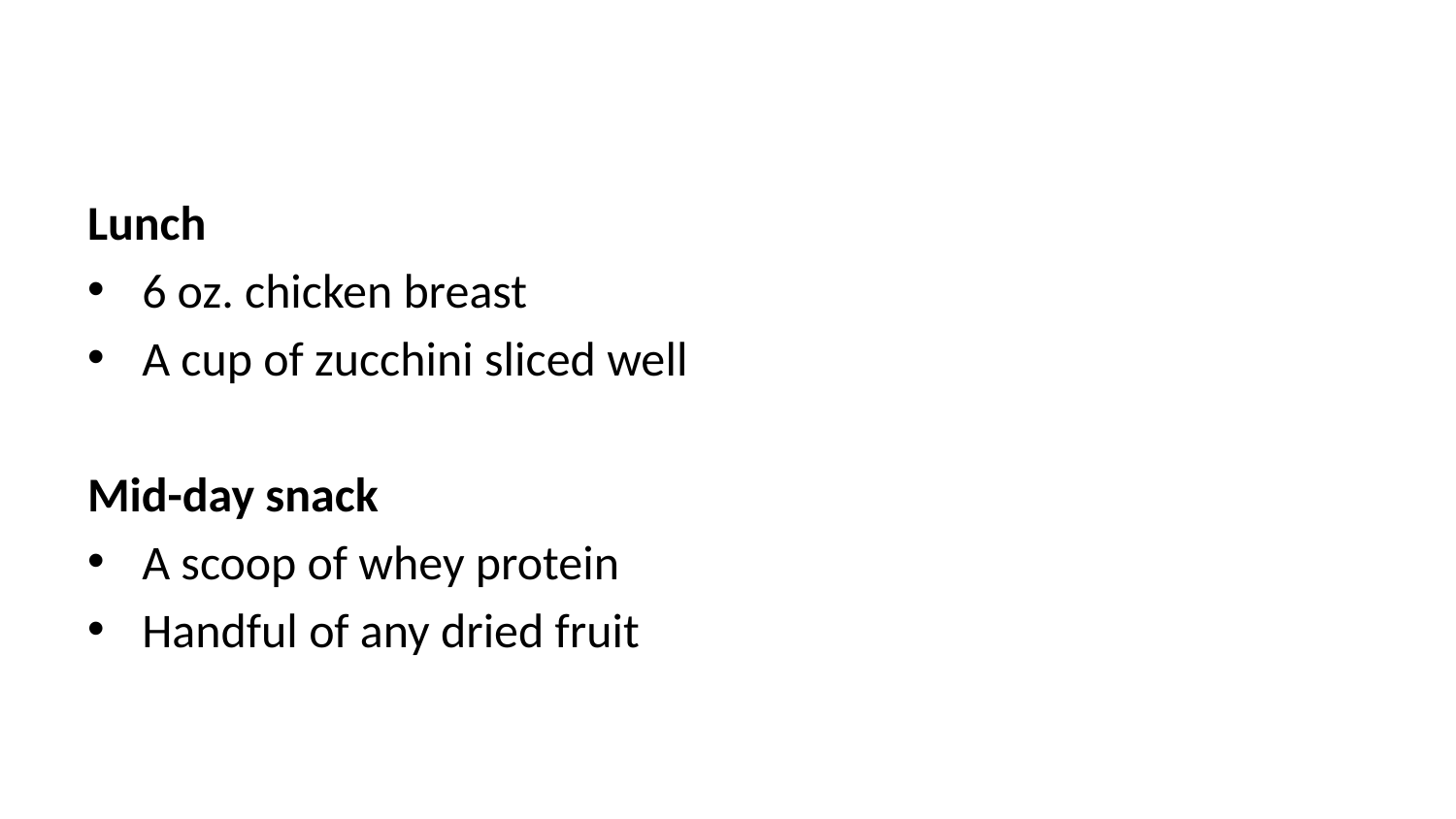

Lunch
6 oz. chicken breast
A cup of zucchini sliced well

Mid-day snack
A scoop of whey protein
Handful of any dried fruit